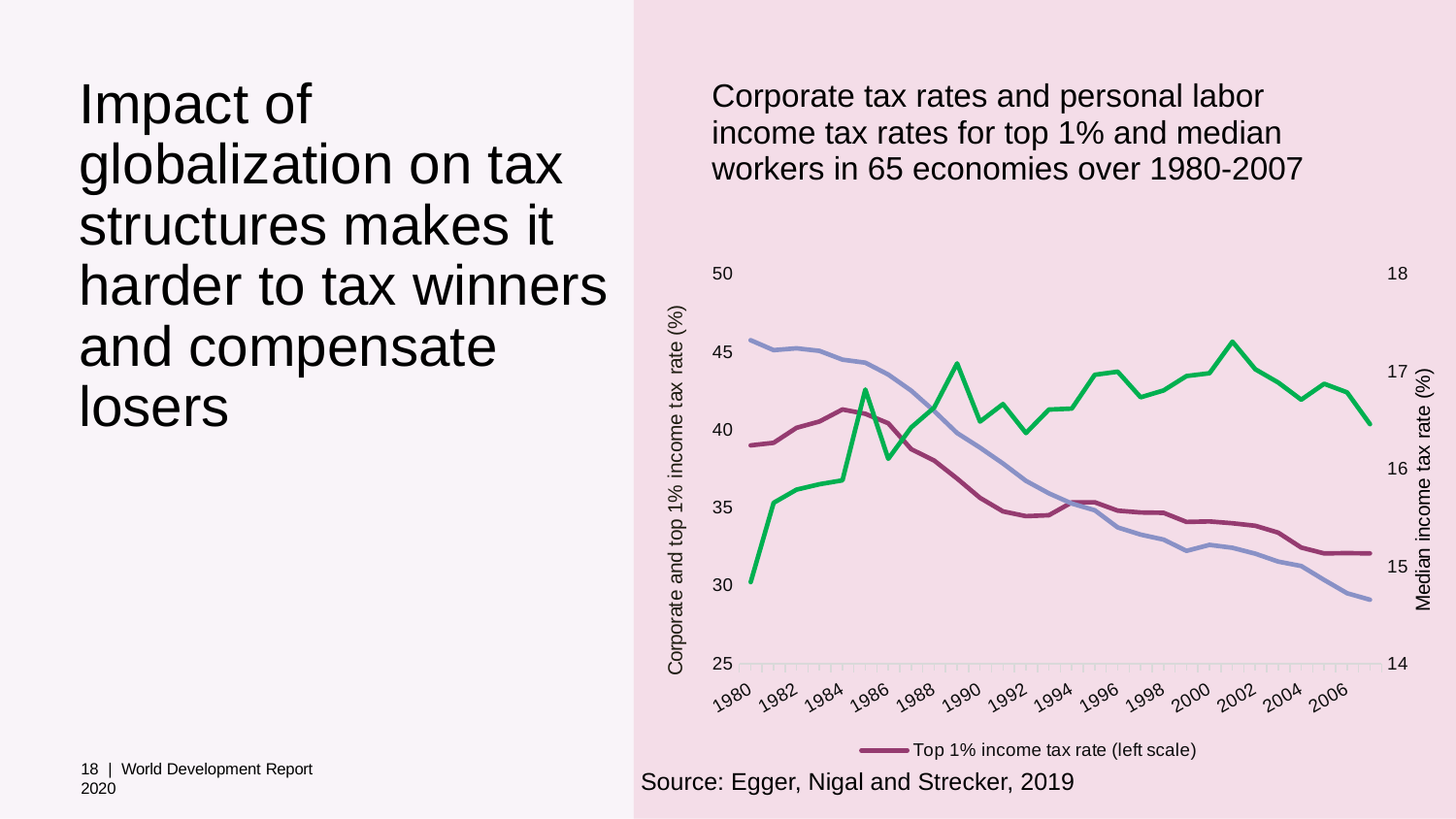

Corporate tax rates and personal labor income tax rates for top 1% and median workers in 65 economies over 1980-2007
# Impact of globalization on tax structures makes it harder to tax winners and compensate losers

### Chart

| Category | Top 1% income tax rate (left scale) | Corporate tax rate (left scale) | Median income tax rate (right scale) |
|---|---|---|---|
| 1980 | 39.01478 | 45.76459 | 14.83736 |
| 1981 | 39.18027 | 45.12674 | 15.65166 |
| 1982 | 40.14283 | 45.2468 | 15.78727 |
| 1983 | 40.54831 | 45.0788 | 15.84266 |
| 1984 | 41.31973 | 44.51588 | 15.88323 |
| 1985 | 41.04159 | 44.32142 | 16.81603 |
| 1986 | 40.43337 | 43.55885 | 16.10403 |
| 1987 | 38.77217 | 42.52787 | 16.42635 |
| 1988 | 38.03971 | 41.21902 | 16.63071 |
| 1989 | 36.88233 | 39.8052 | 17.08418 |
| 1990 | 35.63944 | 38.86551 | 16.48654 |
| 1991 | 34.77316 | 37.85141 | 16.66642 |
| 1992 | 34.46648 | 36.73159 | 16.36896 |
| 1993 | 34.52599 | 35.93039 | 16.6102 |
| 1994 | 35.34918 | 35.27768 | 16.62027 |
| 1995 | 35.35827 | 34.84686 | 16.96738 |
| 1996 | 34.81842 | 33.74184 | 16.99922 |
| 1997 | 34.70211 | 33.28075 | 16.73604 |
| 1998 | 34.68033 | 32.96191 | 16.80643 |
| 1999 | 34.09634 | 32.23699 | 16.95445 |
| 2000 | 34.12923 | 32.6255 | 16.98329 |
| 2001 | 34.00957 | 32.43541 | 17.30773 |
| 2002 | 33.84928 | 32.05597 | 17.02361 |
| 2003 | 33.40609 | 31.54836 | 16.88815 |
| 2004 | 32.45214 | 31.26479 | 16.71143 |
| 2005 | 32.0774 | 30.37397 | 16.87499 |
| 2006 | 32.09391 | 29.51972 | 16.78651 |
| 2007 | 32.07507 | 29.09975 | 16.45976 |
18  |  World Development Report 2020
Source: Egger, Nigal and Strecker, 2019